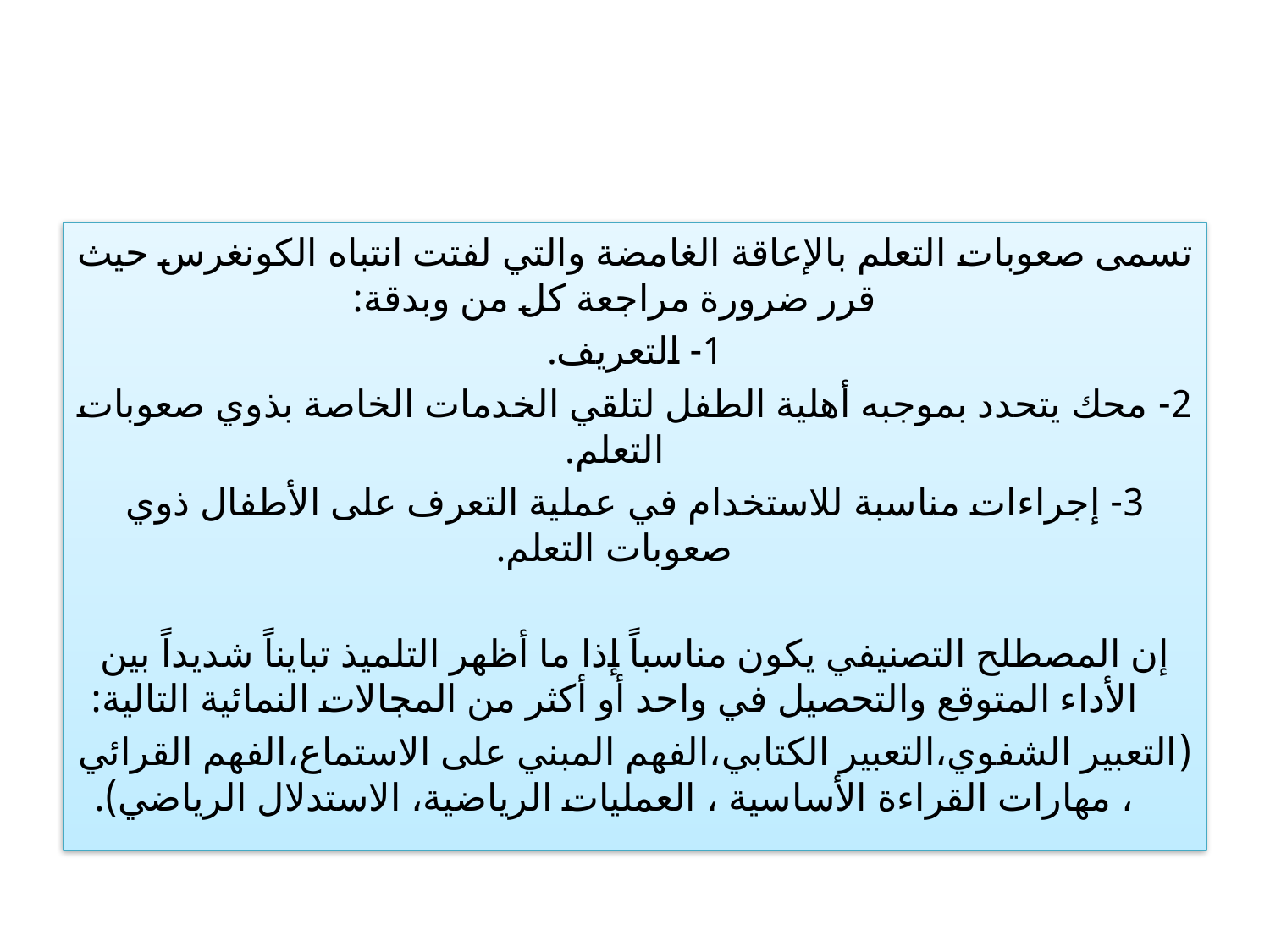

#
تسمى صعوبات التعلم بالإعاقة الغامضة والتي لفتت انتباه الكونغرس حيث قرر ضرورة مراجعة كل من وبدقة:
1- التعريف.
2- محك يتحدد بموجبه أهلية الطفل لتلقي الخدمات الخاصة بذوي صعوبات التعلم.
3- إجراءات مناسبة للاستخدام في عملية التعرف على الأطفال ذوي صعوبات التعلم.

إن المصطلح التصنيفي يكون مناسباً إذا ما أظهر التلميذ تبايناً شديداً بين الأداء المتوقع والتحصيل في واحد أو أكثر من المجالات النمائية التالية:
(التعبير الشفوي،التعبير الكتابي،الفهم المبني على الاستماع،الفهم القرائي ، مهارات القراءة الأساسية ، العمليات الرياضية، الاستدلال الرياضي).